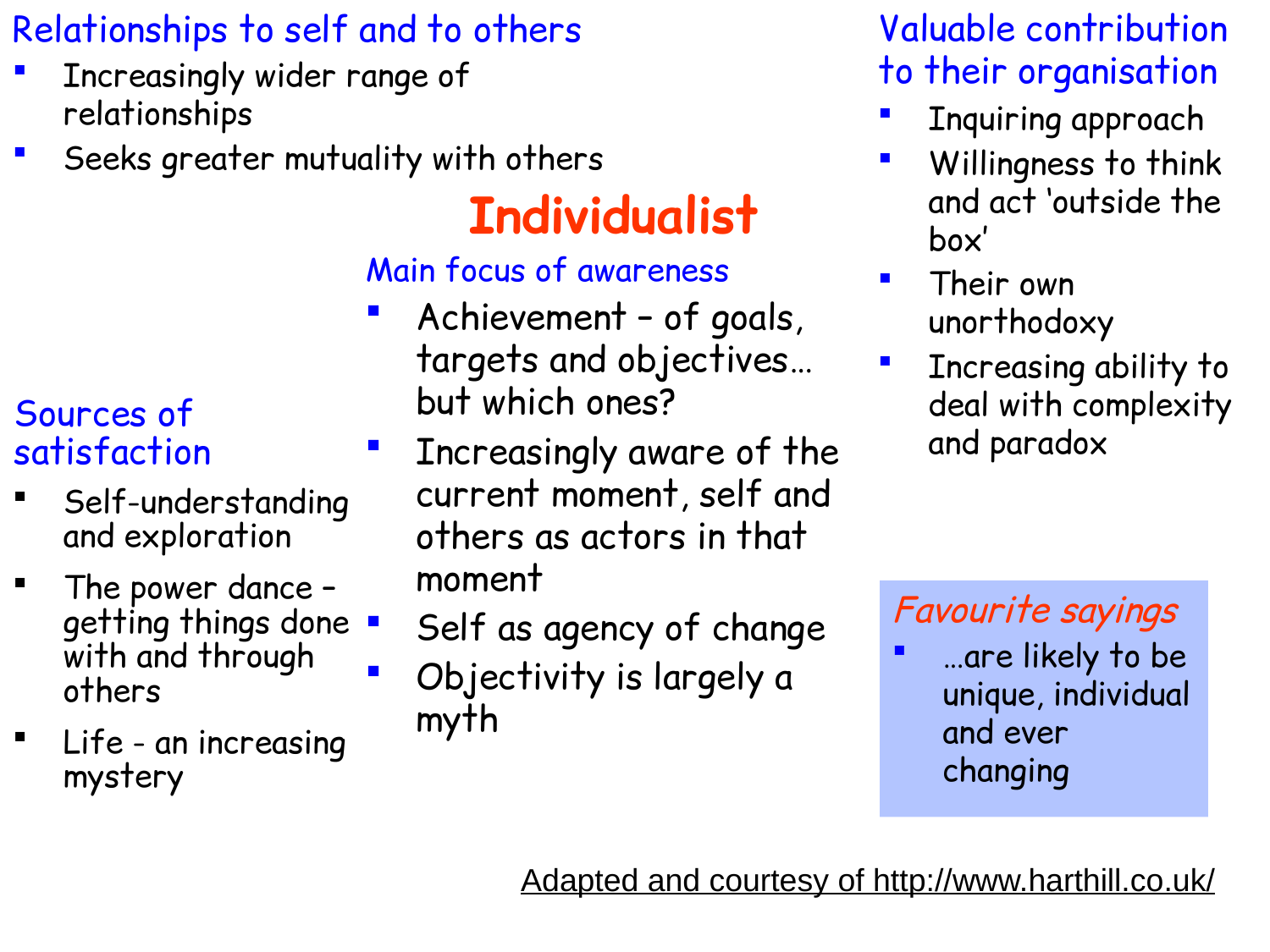

Relationships to self and to others
Increasingly wider range of relationships
Seeks greater mutuality with others

Valuable contribution to their organisation

Inquiring approach
Willingness to think and act ‘outside the box’
Their own unorthodoxy
Increasing ability to deal with complexity and paradox
Individualist
Main focus of awareness
Achievement – of goals, targets and objectives…but which ones?
Increasingly aware of the current moment, self and others as actors in that moment
Self as agency of change
Objectivity is largely a myth
Sources of satisfaction
Self-understanding and exploration
The power dance – getting things done with and through others
Life - an increasing mystery
Favourite sayings
…are likely to be unique, individual and ever changing
Adapted and courtesy of http://www.harthill.co.uk/